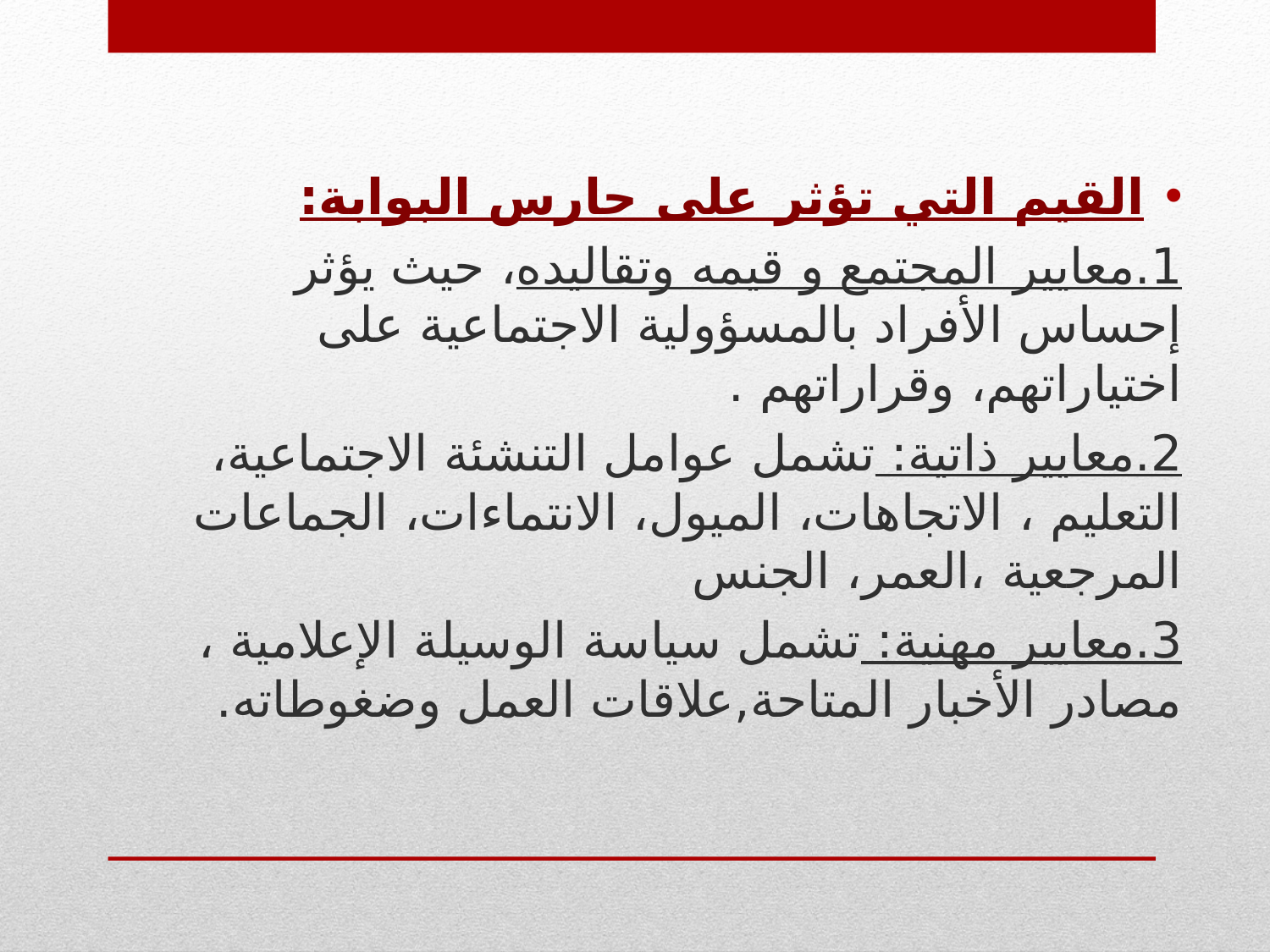

القيم التي تؤثر على حارس البوابة:
1.معايير المجتمع و قيمه وتقاليده، حيث يؤثر إحساس الأفراد بالمسؤولية الاجتماعية على اختياراتهم، وقراراتهم .
2.معايير ذاتية: تشمل عوامل التنشئة الاجتماعية، التعليم ، الاتجاهات، الميول، الانتماءات، الجماعات المرجعية ،العمر، الجنس
3.معايير مهنية: تشمل سياسة الوسيلة الإعلامية ، مصادر الأخبار المتاحة,علاقات العمل وضغوطاته.